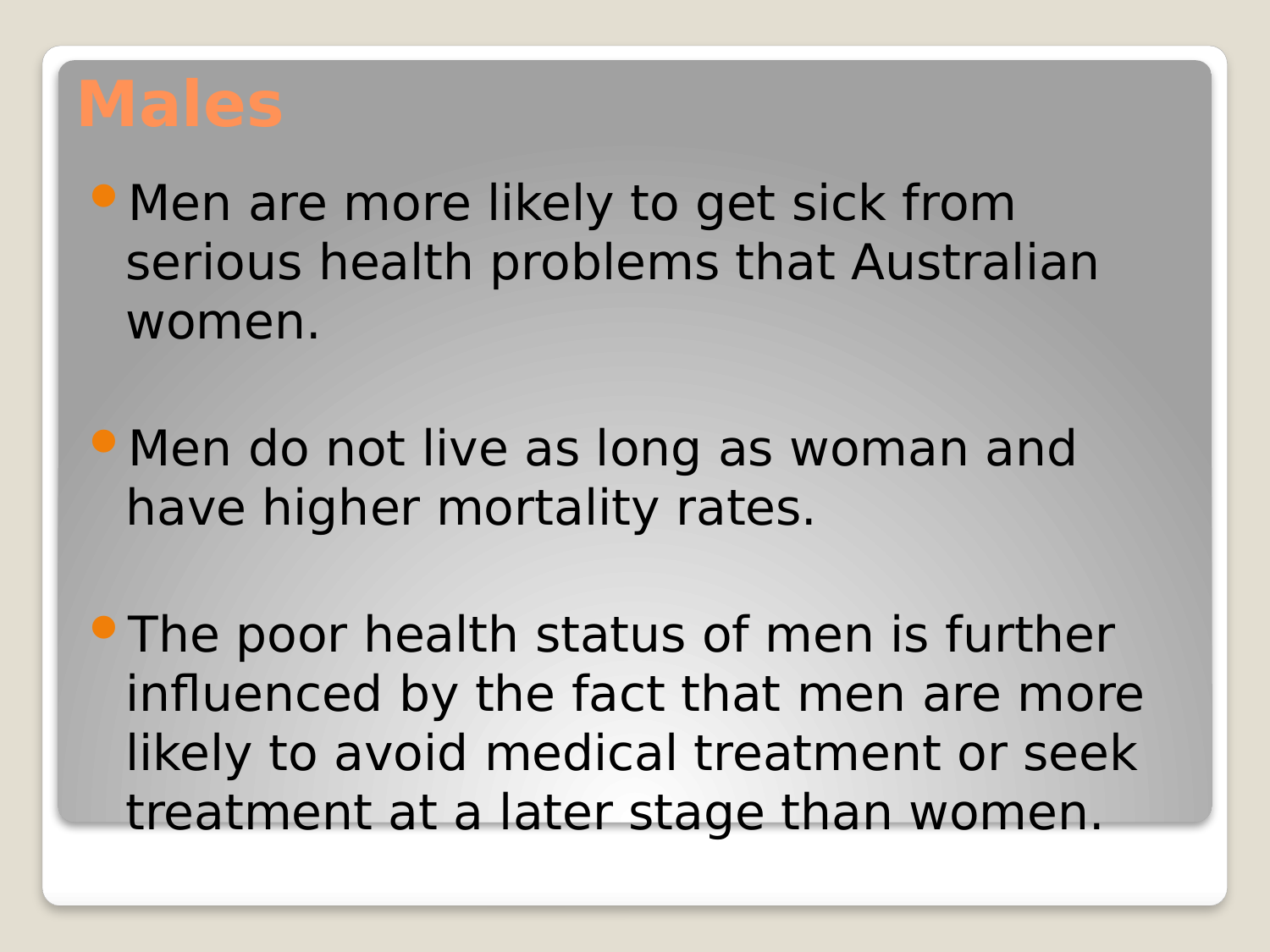

# Males
Men are more likely to get sick from serious health problems that Australian women.

Men do not live as long as woman and have higher mortality rates.

The poor health status of men is further influenced by the fact that men are more likely to avoid medical treatment or seek treatment at a later stage than women.